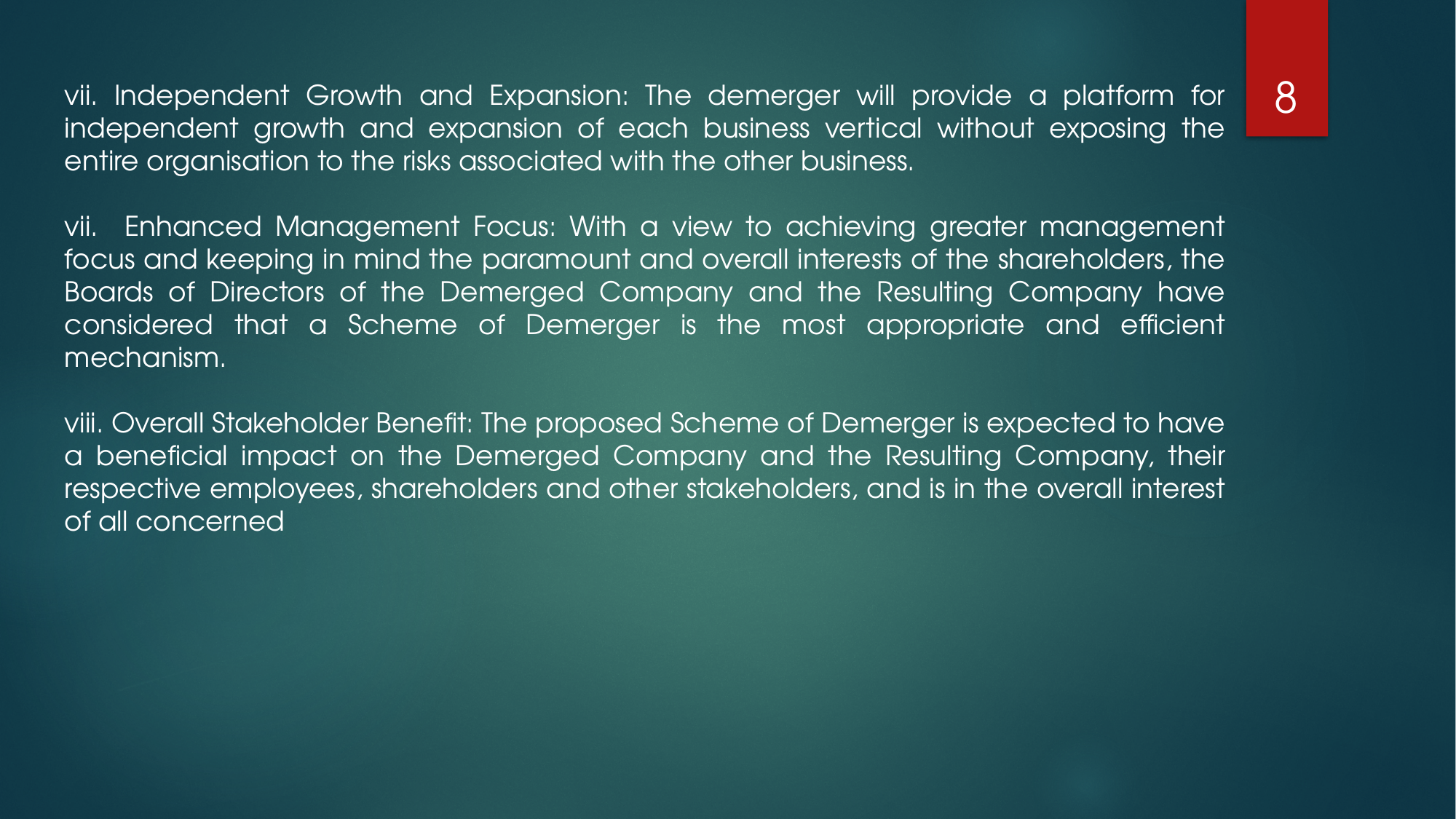

8
vii. Independent Growth and Expansion: The demerger will provide a platform for independent growth and expansion of each business vertical without exposing the entire organisation to the risks associated with the other business.

vii.  Enhanced Management Focus: With a view to achieving greater management focus and keeping in mind the paramount and overall interests of the shareholders, the Boards of Directors of the Demerged Company and the Resulting Company have considered that a Scheme of Demerger is the most appropriate and efficient mechanism.

viii. Overall Stakeholder Benefit: The proposed Scheme of Demerger is expected to have a beneficial impact on the Demerged Company and the Resulting Company, their respective employees, shareholders and other stakeholders, and is in the overall interest of all concerned